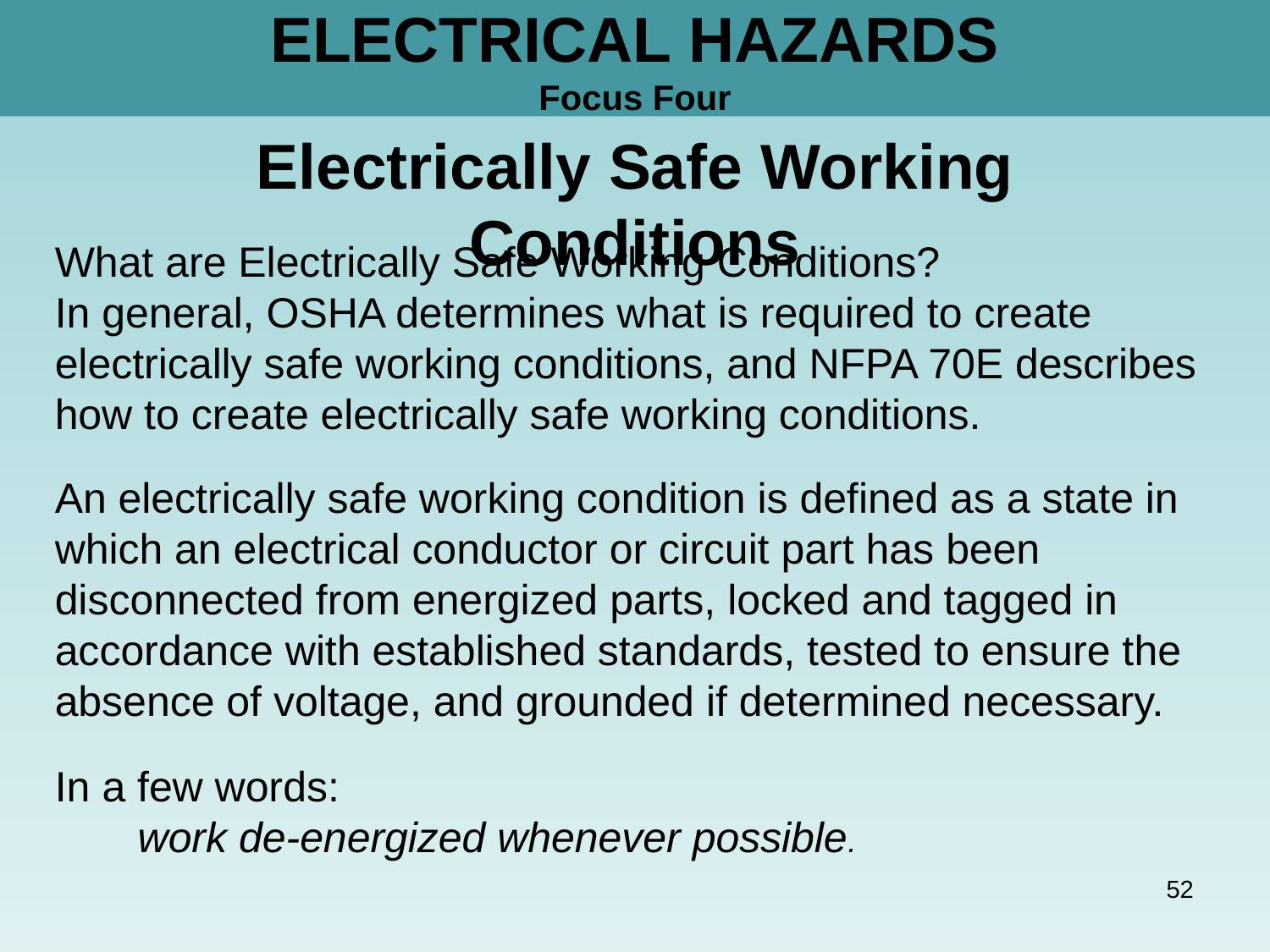

# ELECTRICAL HAZARDS Focus Four
Electrically Safe Working Conditions
What are Electrically Safe Working Conditions?
In general, OSHA determines what is required to create electrically safe working conditions, and NFPA 70E describes how to create electrically safe working conditions.
An electrically safe working condition is defined as a state in which an electrical conductor or circuit part has been disconnected from energized parts, locked and tagged in accordance with established standards, tested to ensure the absence of voltage, and grounded if determined necessary.
In a few words:
       work de-energized whenever possible.
52